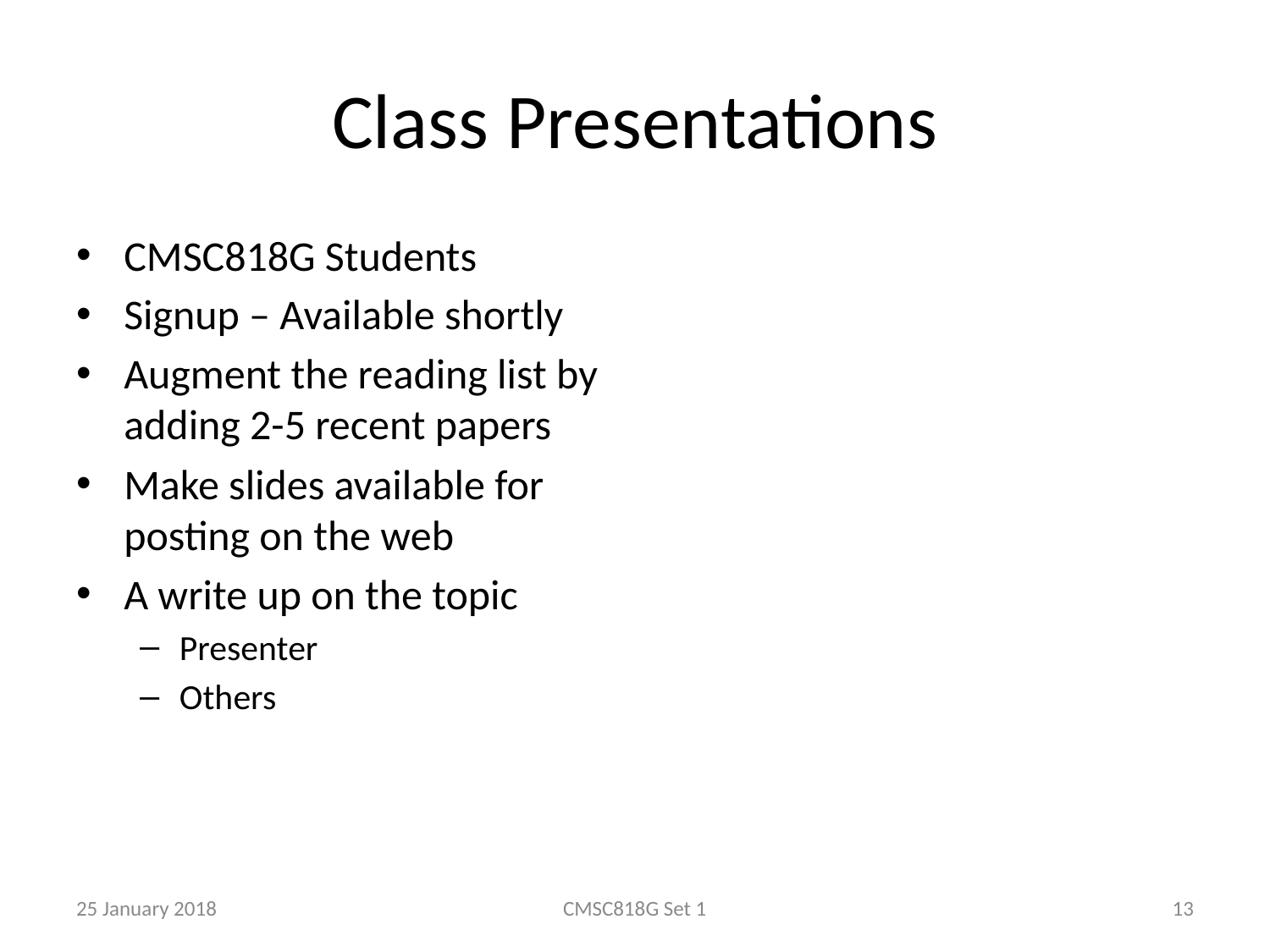

# Class Presentations
CMSC818G Students
Signup – Available shortly
Augment the reading list by adding 2-5 recent papers
Make slides available for posting on the web
A write up on the topic
Presenter
Others
25 January 2018
CMSC818G Set 1
13